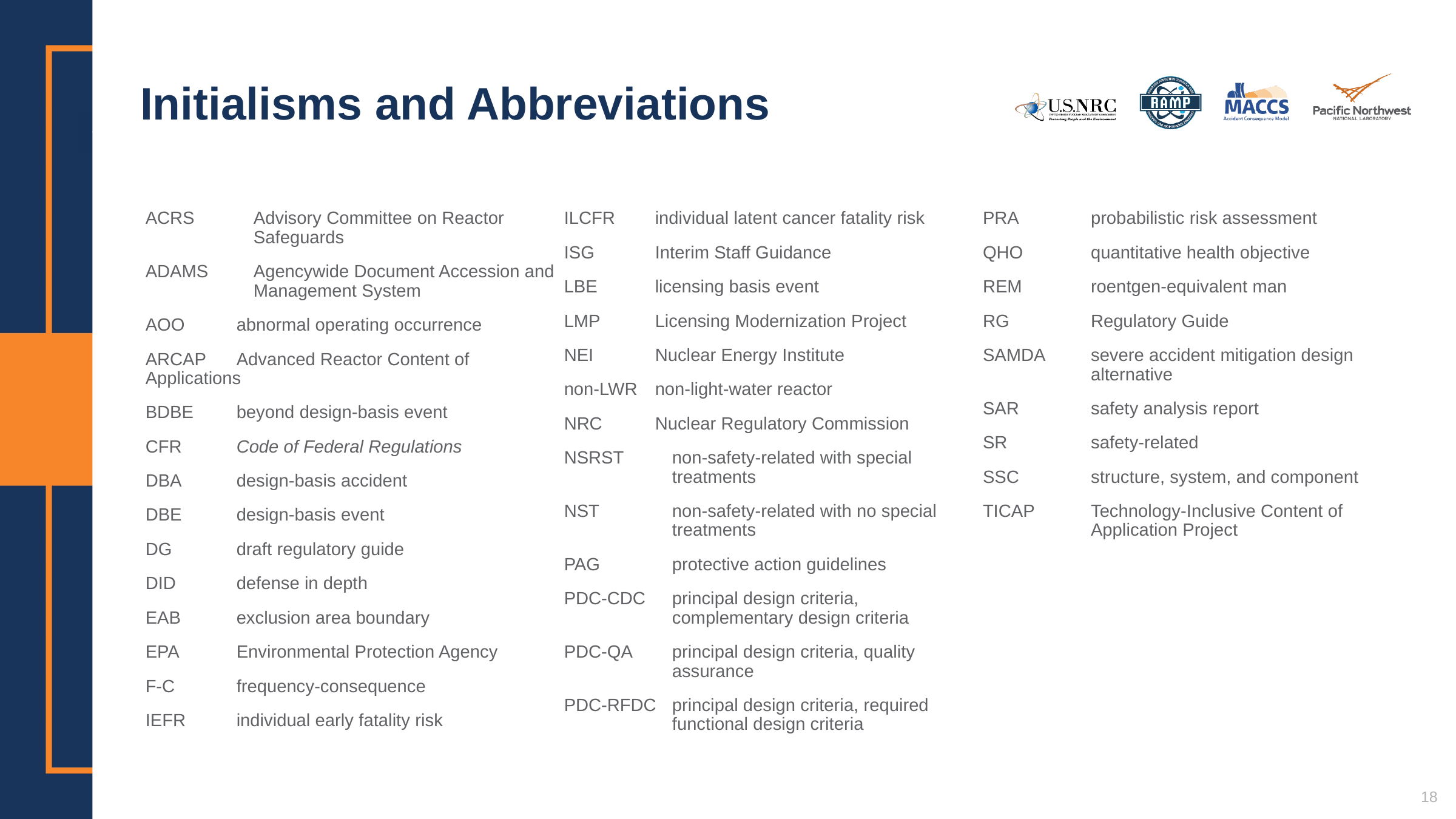

# Initialisms and Abbreviations
ACRS	Advisory Committee on Reactor Safeguards
ADAMS	Agencywide Document Accession and Management System
AOO	abnormal operating occurrence
ARCAP	Advanced Reactor Content of 	Applications
BDBE	beyond design-basis event
CFR	Code of Federal Regulations
DBA	design-basis accident
DBE	design-basis event
DG	draft regulatory guide
DID	defense in depth
EAB	exclusion area boundary
EPA	Environmental Protection Agency
F-C	frequency-consequence
IEFR	individual early fatality risk
ILCFR	individual latent cancer fatality risk
ISG	Interim Staff Guidance
LBE	licensing basis event
LMP	Licensing Modernization Project
NEI	Nuclear Energy Institute
non-LWR	non-light-water reactor
NRC	Nuclear Regulatory Commission
NSRST	non-safety-related with special treatments
NST	non-safety-related with no special treatments
PAG	protective action guidelines
PDC-CDC	principal design criteria, complementary design criteria
PDC-QA	principal design criteria, quality assurance
PDC-RFDC	principal design criteria, required functional design criteria
PRA	probabilistic risk assessment
QHO	quantitative health objective
REM	roentgen-equivalent man
RG	Regulatory Guide
SAMDA	severe accident mitigation design alternative
SAR	safety analysis report
SR	safety-related
SSC	structure, system, and component
TICAP	Technology-Inclusive Content of Application Project

18